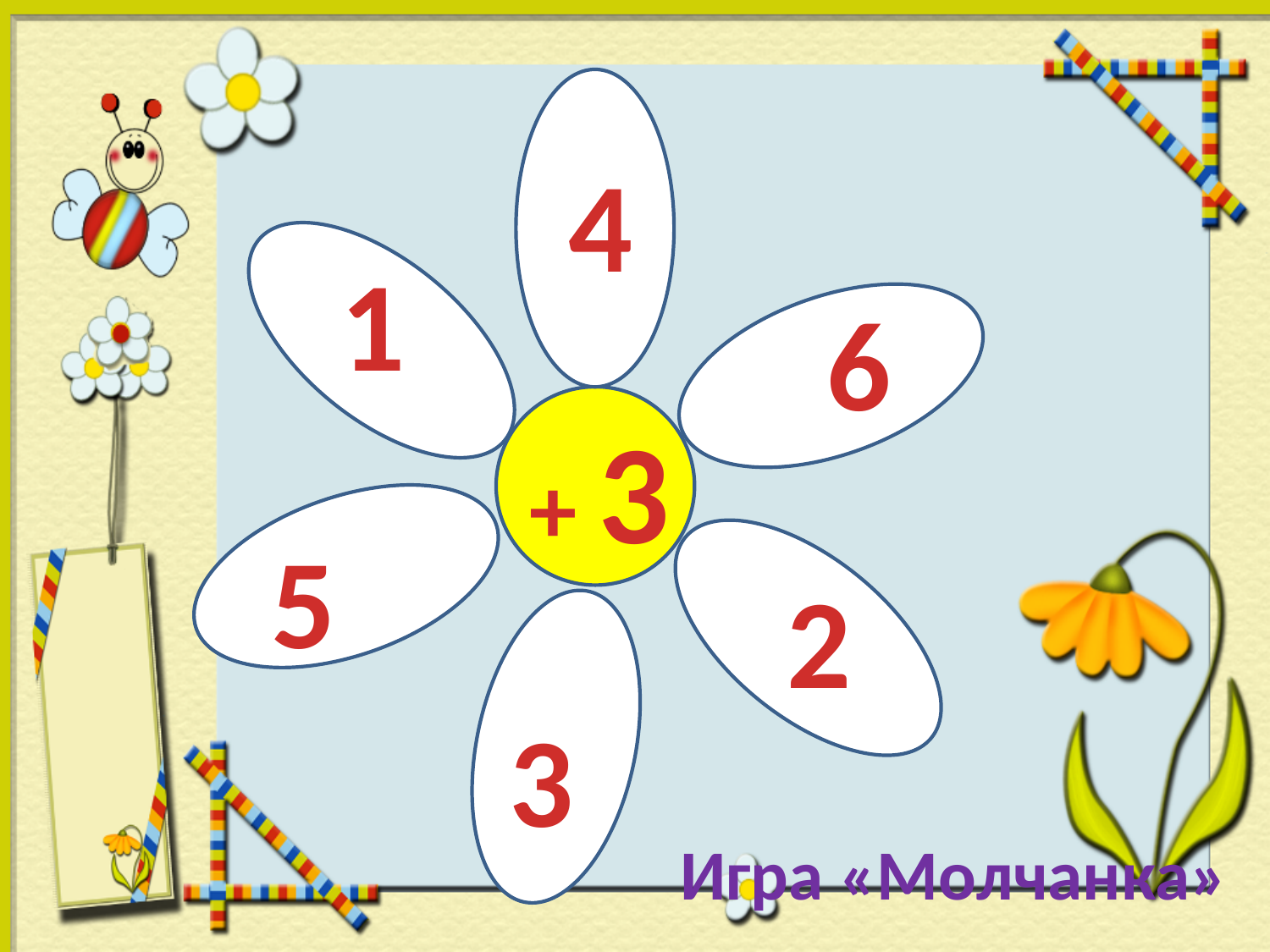

4

1

6

+ 3

5
2

3
Игра «Молчанка»